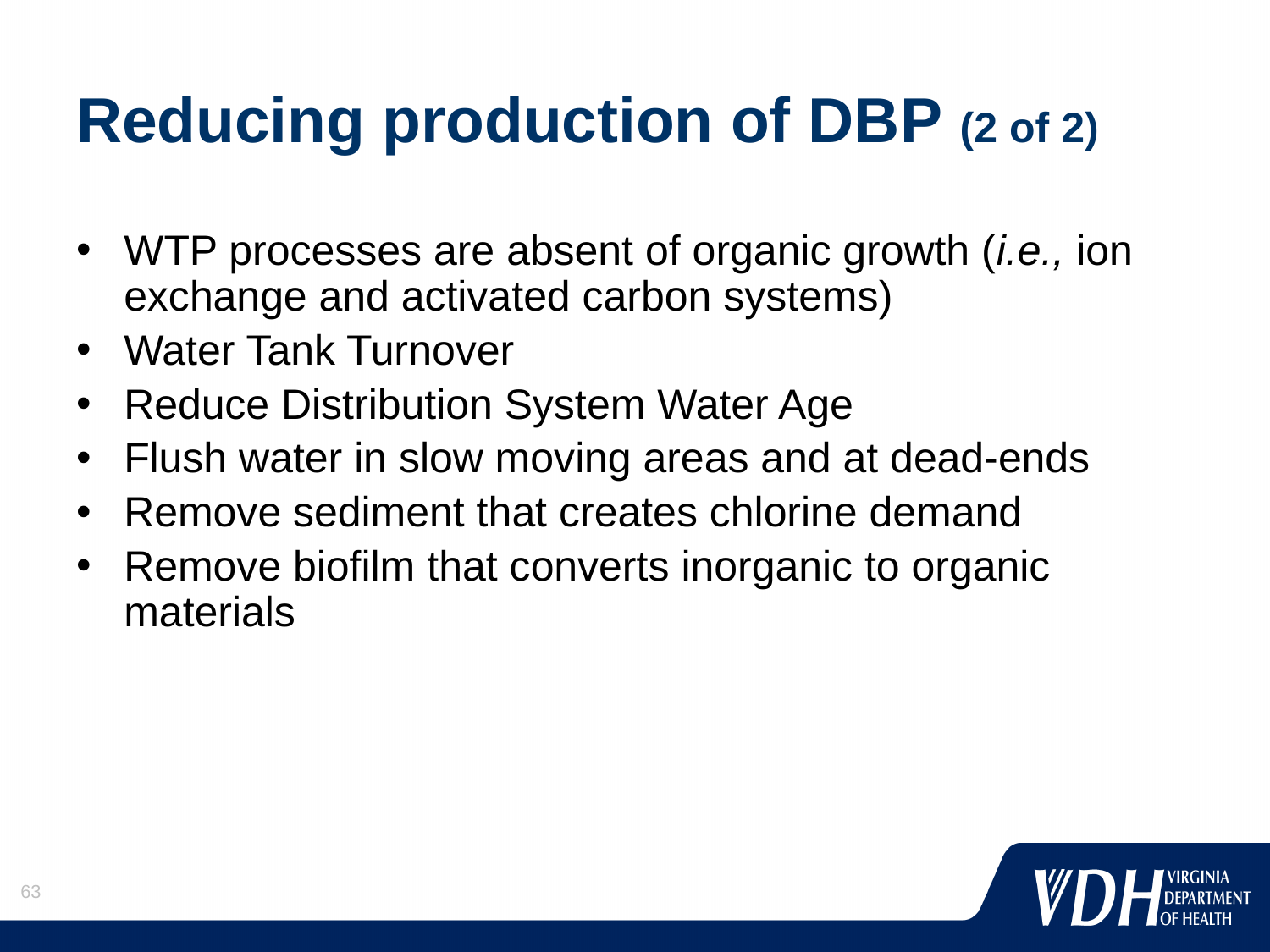

# Reducing production of DBP (2 of 2)
WTP processes are absent of organic growth (i.e., ion exchange and activated carbon systems)
Water Tank Turnover
Reduce Distribution System Water Age
Flush water in slow moving areas and at dead-ends
Remove sediment that creates chlorine demand
Remove biofilm that converts inorganic to organic materials

63